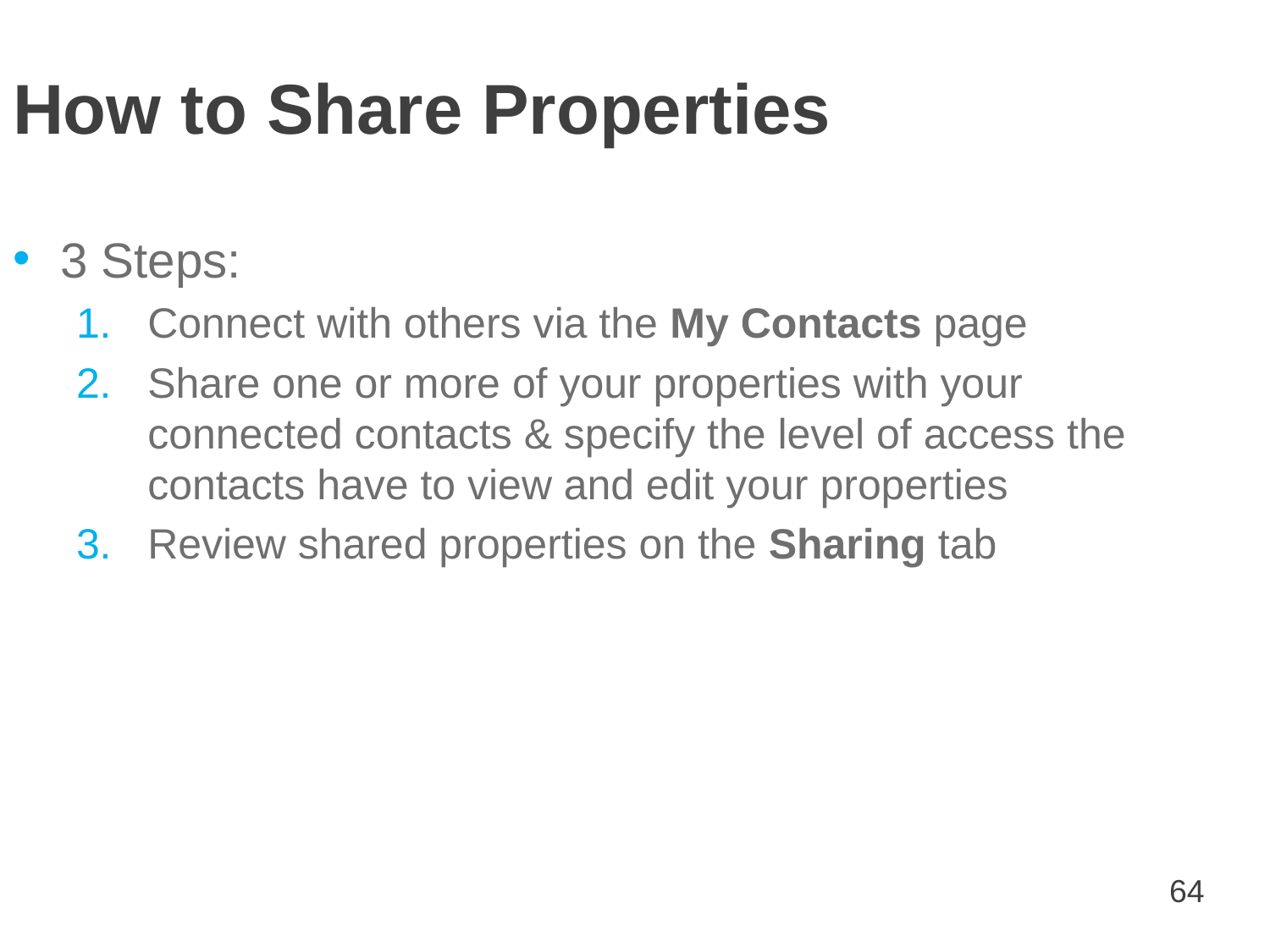

How to Share Properties
3 Steps:
Connect with others via the My Contacts page
Share one or more of your properties with your connected contacts & specify the level of access the contacts have to view and edit your properties
Review shared properties on the Sharing tab